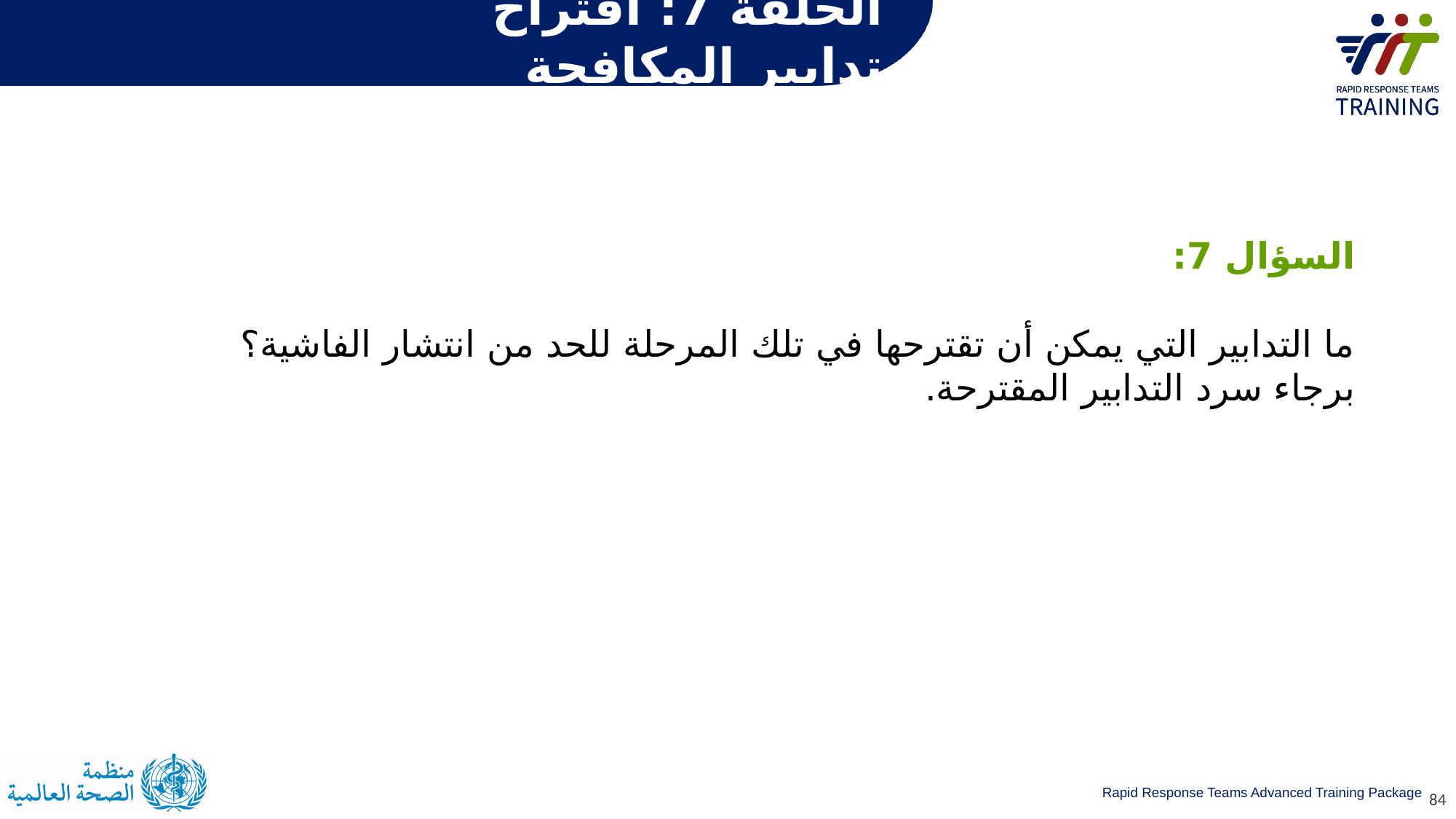

# الحلقة 7: اقتراح تدابير المكافحة
السؤال 7:

ما التدابير التي يمكن أن تقترحها في تلك المرحلة للحد من انتشار الفاشية؟
برجاء سرد التدابير المقترحة.